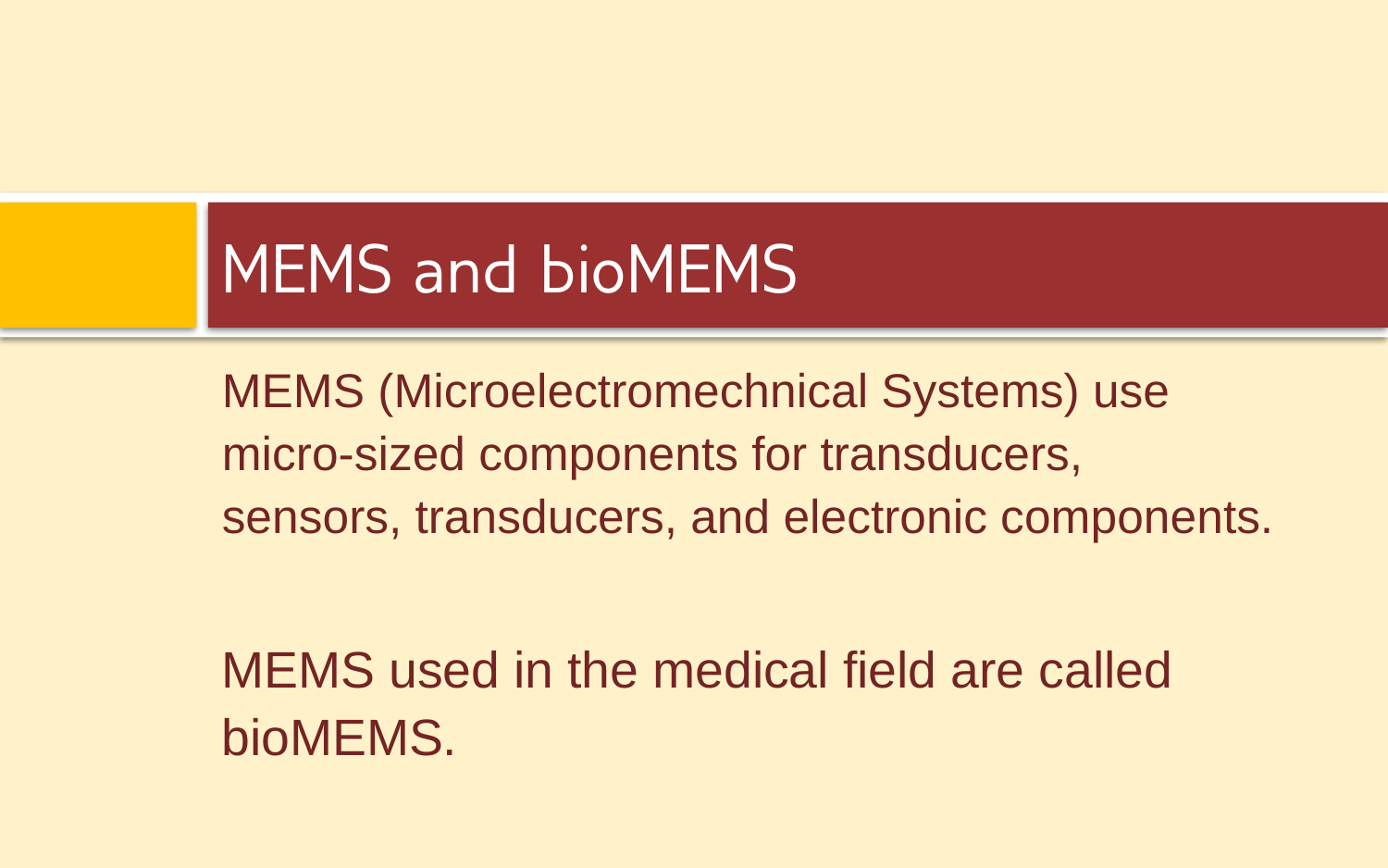

# MEMS and bioMEMS
MEMS (Microelectromechnical Systems) use micro-sized components for transducers, sensors, transducers, and electronic components.

MEMS used in the medical field are called bioMEMS.